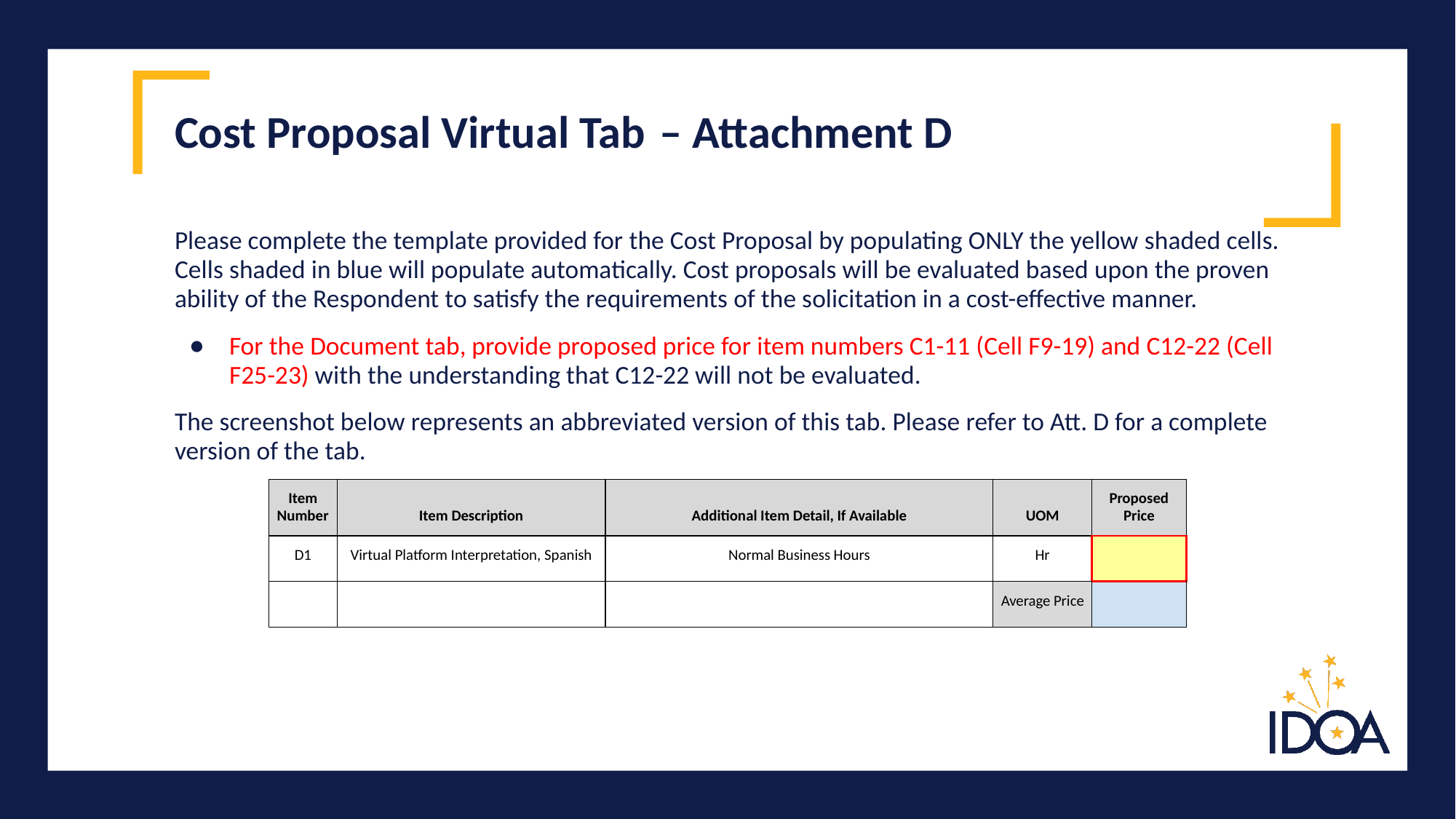

# Cost Proposal Virtual Tab – Attachment D
Please complete the template provided for the Cost Proposal by populating ONLY the yellow shaded cells. Cells shaded in blue will populate automatically. Cost proposals will be evaluated based upon the proven ability of the Respondent to satisfy the requirements of the solicitation in a cost-effective manner.
For the Document tab, provide proposed price for item numbers C1-11 (Cell F9-19) and C12-22 (Cell F25-23) with the understanding that C12-22 will not be evaluated.
The screenshot below represents an abbreviated version of this tab. Please refer to Att. D for a complete version of the tab.
| Item Number | Item Description | Additional Item Detail, If Available | UOM | Proposed Price |
| --- | --- | --- | --- | --- |
| D1 | Virtual Platform Interpretation, Spanish | Normal Business Hours | Hr |  |
|  |  |  | Average Price |  |